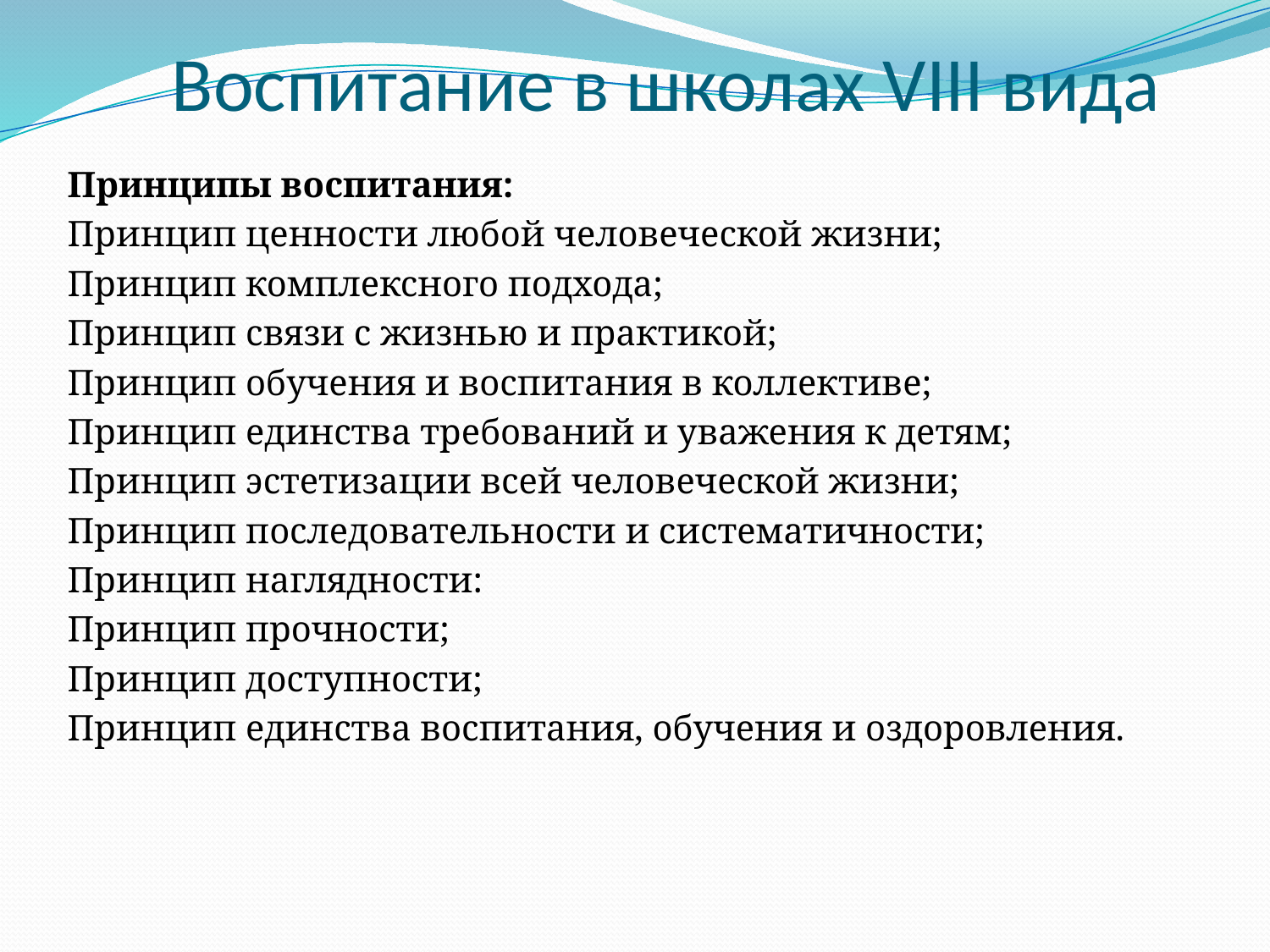

# Воспитание в школах VIII вида
Принципы воспитания:
Принцип ценности любой человеческой жизни;
Принцип комплексного подхода;
Принцип связи с жизнью и практикой;
Принцип обучения и воспитания в коллективе;
Принцип единства требований и уважения к детям;
Принцип эстетизации всей человеческой жизни;
Принцип последовательности и систематичности;
Принцип наглядности:
Принцип прочности;
Принцип доступности;
Принцип единства воспитания, обучения и оздоровления.